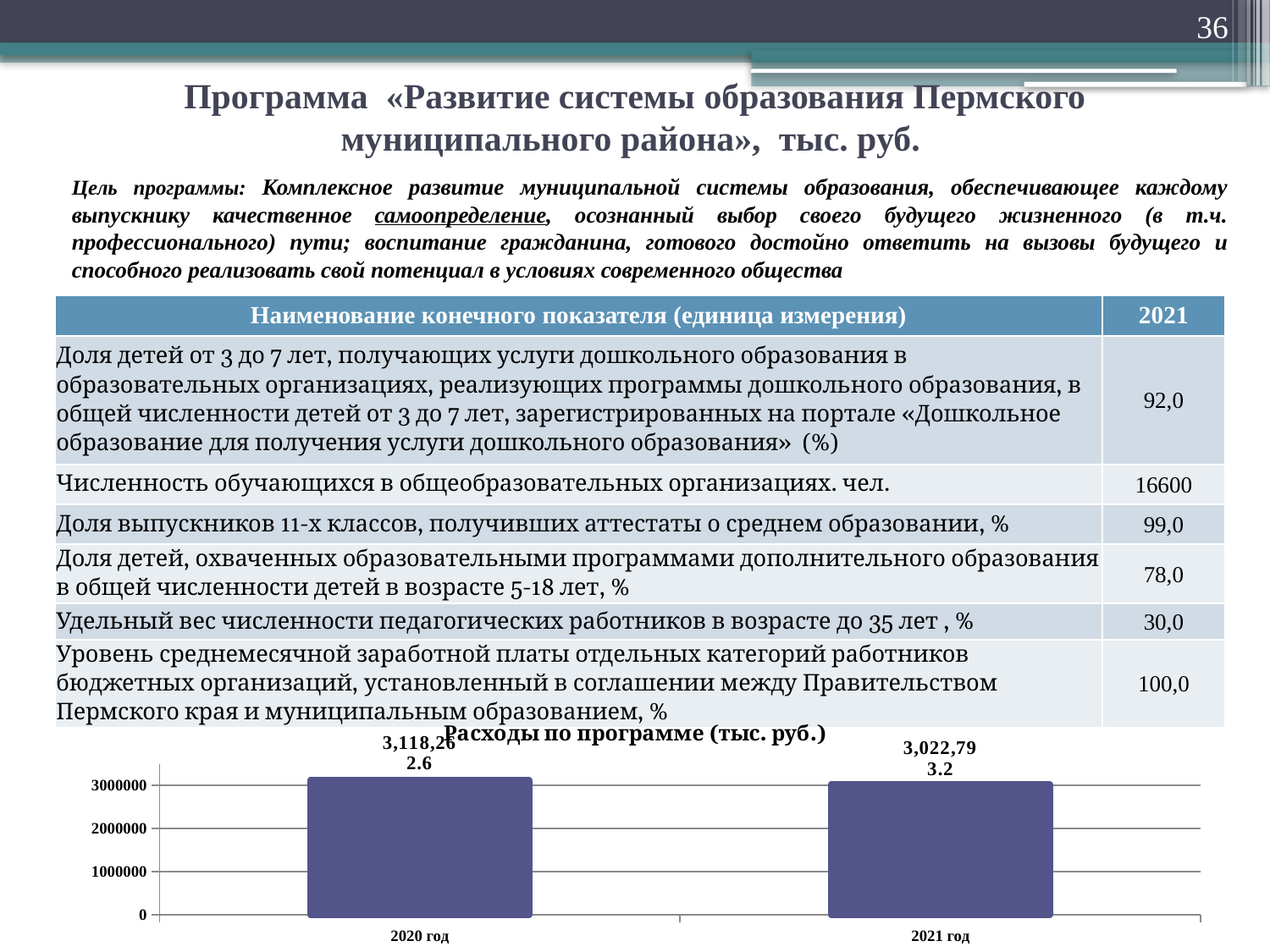

36
# Программа  «Развитие системы образования Пермского муниципального района»,  тыс. руб.
Цель программы: Комплексное развитие муниципальной системы образования, обеспечивающее каждому выпускнику качественное самоопределение, осознанный выбор своего будущего жизненного (в т.ч. профессионального) пути; воспитание гражданина, готового достойно ответить на вызовы будущего и способного реализовать свой потенциал в условиях современного общества
| Наименование конечного показателя (единица измерения) | 2021 |
| --- | --- |
| Доля детей от 3 до 7 лет, получающих услуги дошкольного образования в образовательных организациях, реализующих программы дошкольного образования, в общей численности детей от 3 до 7 лет, зарегистрированных на портале «Дошкольное образование для получения услуги дошкольного образования» (%) | 92,0 |
| Численность обучающихся в общеобразовательных организациях. чел. | 16600 |
| Доля выпускников 11-х классов, получивших аттестаты о среднем образовании, % | 99,0 |
| Доля детей, охваченных образовательными программами дополнительного образования в общей численности детей в возрасте 5-18 лет, % | 78,0 |
| Удельный вес численности педагогических работников в возрасте до 35 лет , % | 30,0 |
| Уровень среднемесячной заработной платы отдельных категорий работников бюджетных организаций, установленный в соглашении между Правительством Пермского края и муниципальным образованием, % | 100,0 |

### Chart: Расходы по программе (тыс. руб.)

| Category | Расходы по программе за счет местного бюджета (тыс. руб.) |
|---|---|
| 2020 год | 3118262.6 |
| 2021 год | 3022793.17 |